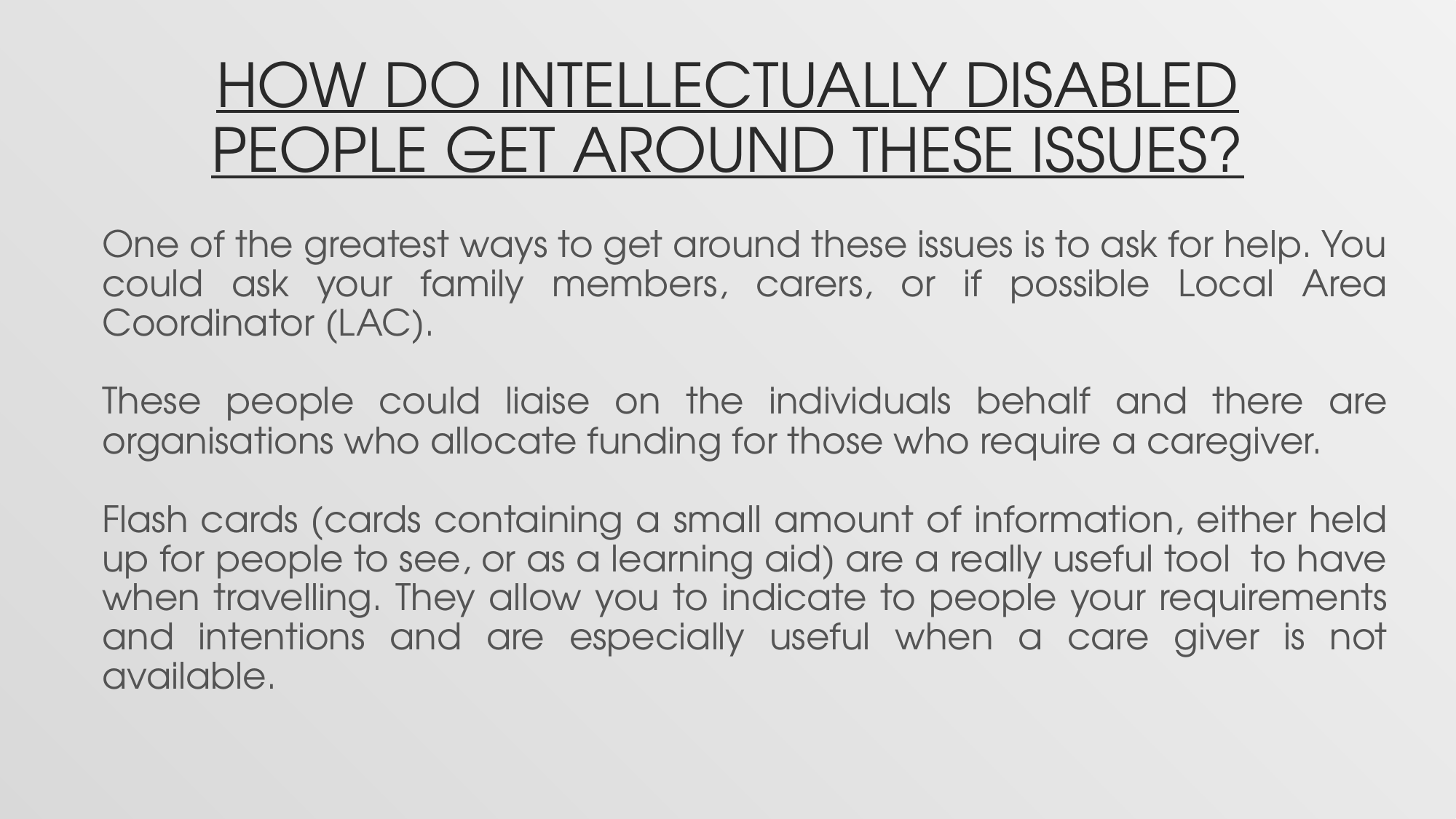

# How do intellectually disabled people get around these issues?
One of the greatest ways to get around these issues is to ask for help. You could ask your family members, carers, or if possible Local Area Coordinator (LAC).

These people could liaise on the individuals behalf and there are organisations who allocate funding for those who require a caregiver.

Flash cards (cards containing a small amount of information, either held up for people to see, or as a learning aid) are a really useful tool  to have when travelling. They allow you to indicate to people your requirements and intentions and are especially useful when a care giver is not available.